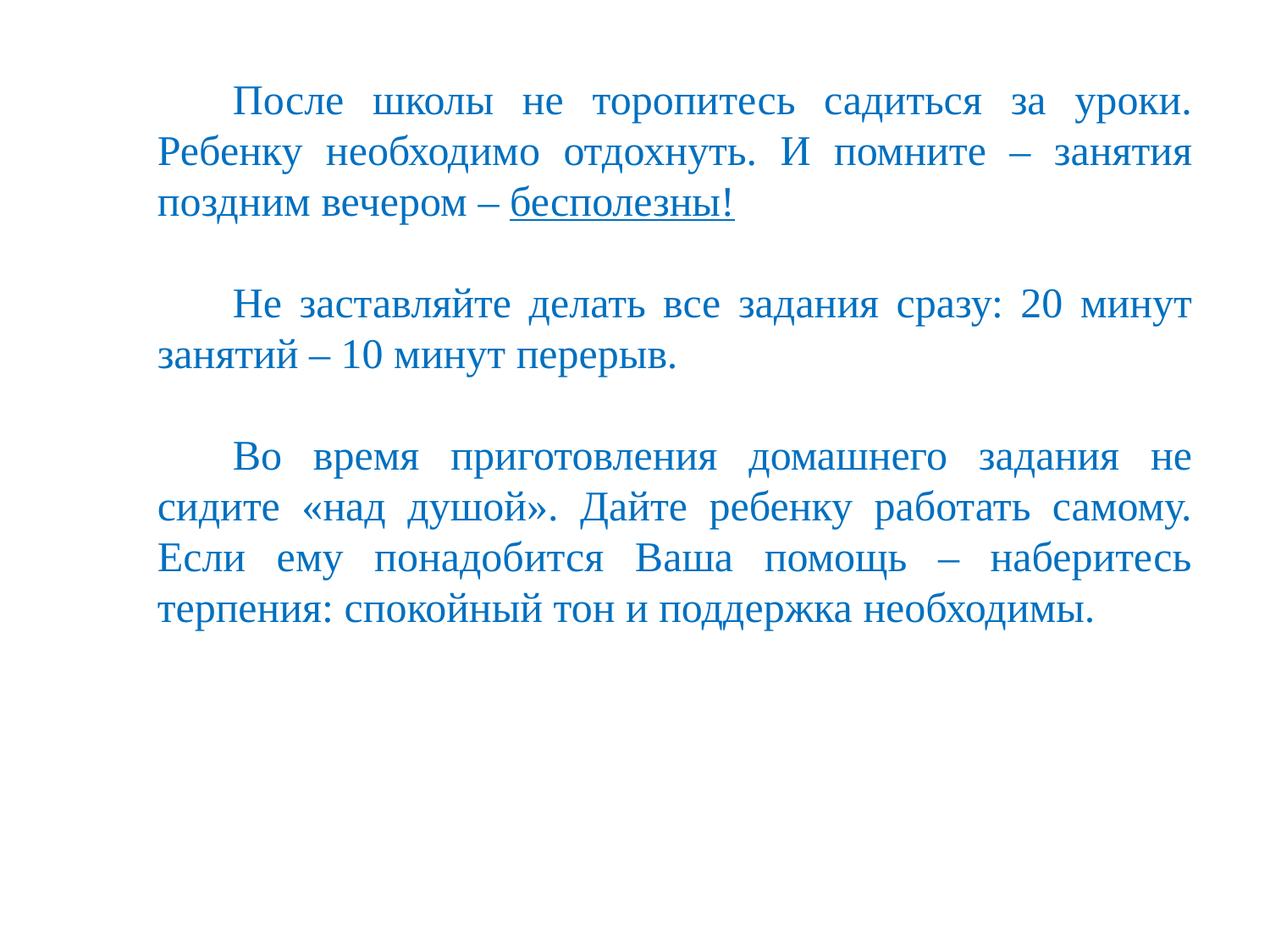

После школы не торопитесь садиться за уроки. Ребенку необходимо отдохнуть. И помните – занятия поздним вечером – бесполезны!

Не заставляйте делать все задания сразу: 20 минут занятий – 10 минут перерыв.

Во время приготовления домашнего задания не сидите «над душой». Дайте ребенку работать самому. Если ему понадобится Ваша помощь – наберитесь терпения: спокойный тон и поддержка необходимы.